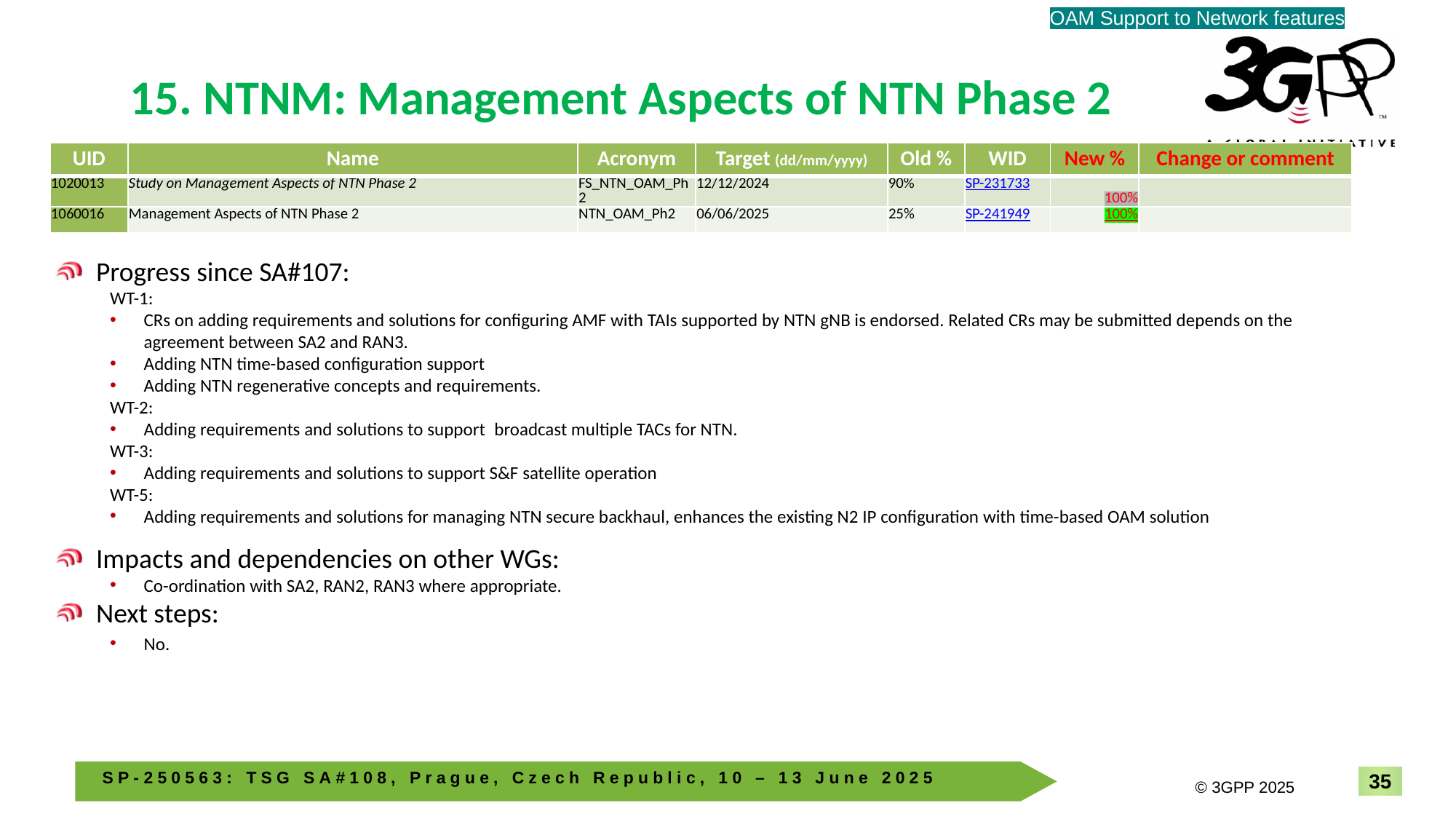

OAM Support to Network features
# 15. NTNM: Management Aspects of NTN Phase 2
| UID | Name | Acronym | Target (dd/mm/yyyy) | Old % | WID | New % | Change or comment |
| --- | --- | --- | --- | --- | --- | --- | --- |
| 1020013 | Study on Management Aspects of NTN Phase 2 | FS\_NTN\_OAM\_Ph2 | 12/12/2024 | 90% | SP-231733 | 100% |  |
| 1060016 | Management Aspects of NTN Phase 2 | NTN\_OAM\_Ph2 | 06/06/2025 | 25% | SP-241949 | 100% |  |
Progress since SA#107:
WT-1:
CRs on adding requirements and solutions for configuring AMF with TAIs supported by NTN gNB is endorsed. Related CRs may be submitted depends on the agreement between SA2 and RAN3.
Adding NTN time-based configuration support
Adding NTN regenerative concepts and requirements.
WT-2:
Adding requirements and solutions to support  broadcast multiple TACs for NTN.
WT-3:
Adding requirements and solutions to support S&F satellite operation
WT-5:
Adding requirements and solutions for managing NTN secure backhaul, enhances the existing N2 IP configuration with time-based OAM solution

Impacts and dependencies on other WGs:
Co-ordination with SA2, RAN2, RAN3 where appropriate.
Next steps:
No.